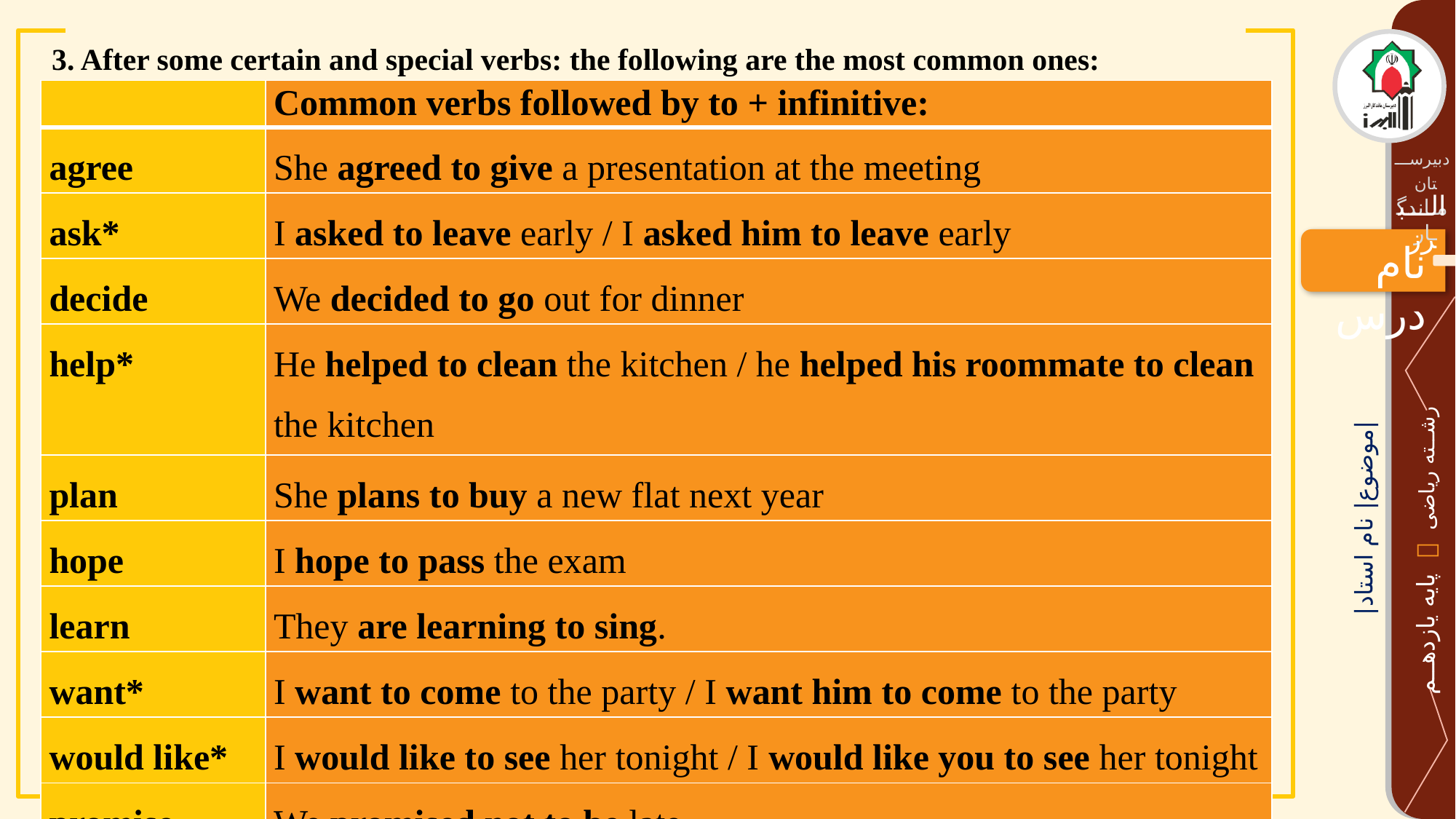

3. After some certain and special verbs: the following are the most common ones:
|  | Common verbs followed by to + infinitive: |
| --- | --- |
| agree | She agreed to give a presentation at the meeting |
| ask\* | I asked to leave early / I asked him to leave early |
| decide | We decided to go out for dinner |
| help\* | He helped to clean the kitchen / he helped his roommate to clean the kitchen |
| plan | She plans to buy a new flat next year |
| hope | I hope to pass the exam |
| learn | They are learning to sing. |
| want\* | I want to come to the party / I want him to come to the party |
| would like\* | I would like to see her tonight / I would like you to see her tonight |
| promise | We promised not to be late |